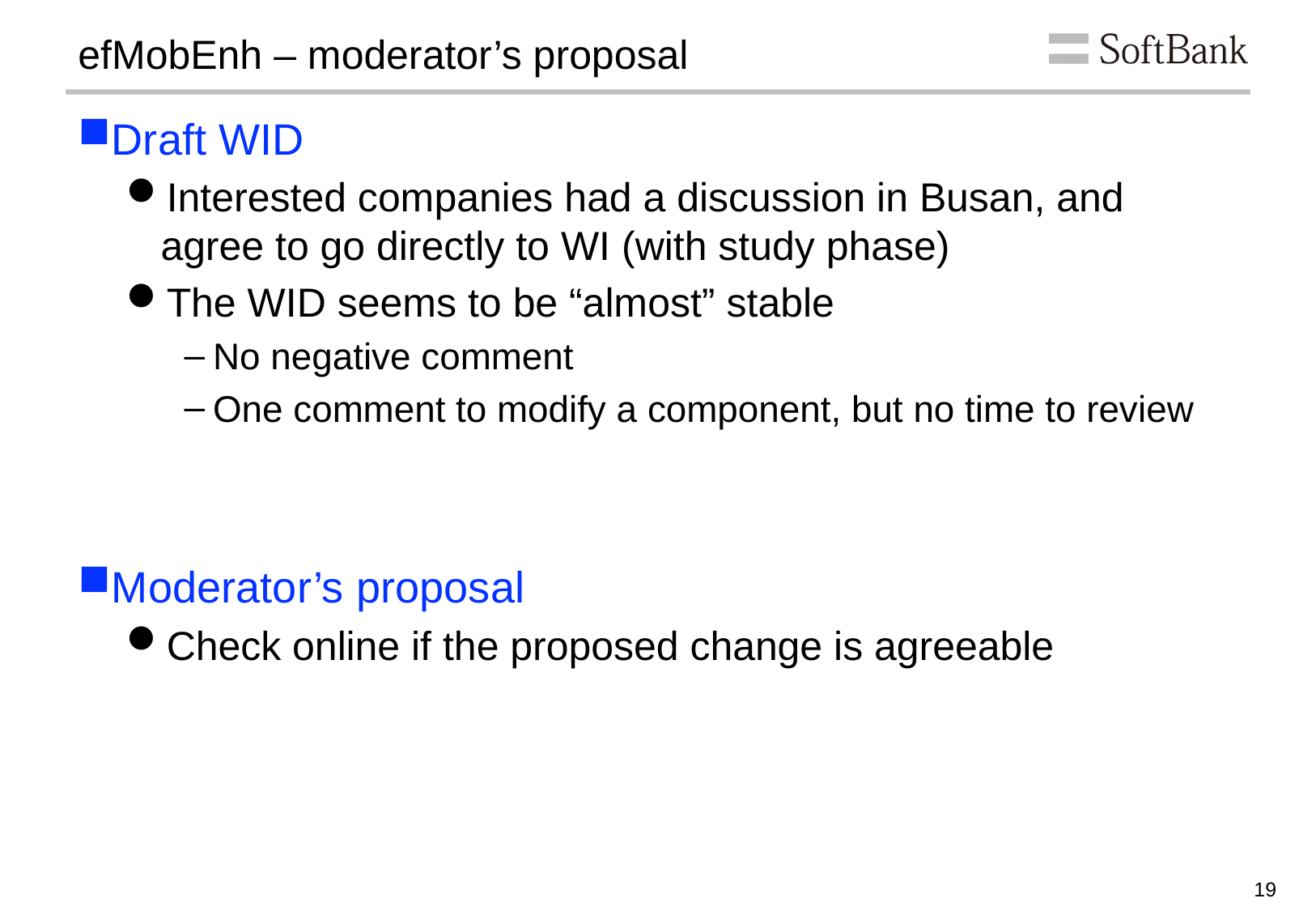

# efMobEnh – moderator’s proposal
Draft WID
Interested companies had a discussion in Busan, and agree to go directly to WI (with study phase)
The WID seems to be “almost” stable
No negative comment
One comment to modify a component, but no time to review

Moderator’s proposal
Check online if the proposed change is agreeable